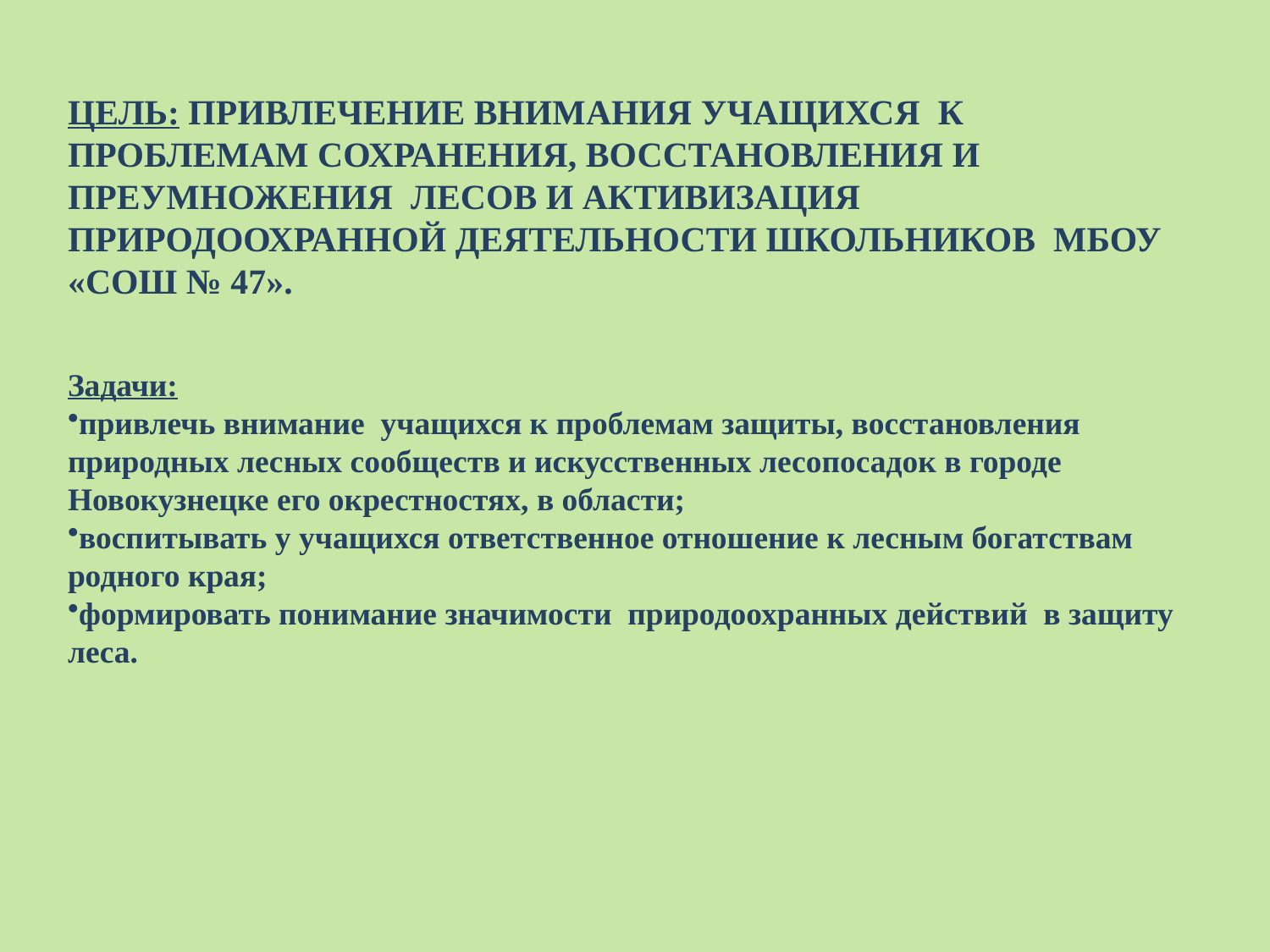

ЦЕЛЬ: ПРИВЛЕЧЕНИЕ ВНИМАНИЯ УЧАЩИХСЯ  К ПРОБЛЕМАМ СОХРАНЕНИЯ, ВОССТАНОВЛЕНИЯ И ПРЕУМНОЖЕНИЯ  ЛЕСОВ И АКТИВИЗАЦИЯ ПРИРОДООХРАННОЙ ДЕЯТЕЛЬНОСТИ ШКОЛЬНИКОВ  МБОУ «СОШ № 47».
Задачи:
привлечь внимание  учащихся к проблемам защиты, восстановления природных лесных сообществ и искусственных лесопосадок в городе Новокузнецке его окрестностях, в области;
воспитывать у учащихся ответственное отношение к лесным богатствам родного края;
формировать понимание значимости  природоохранных действий  в защиту леса.